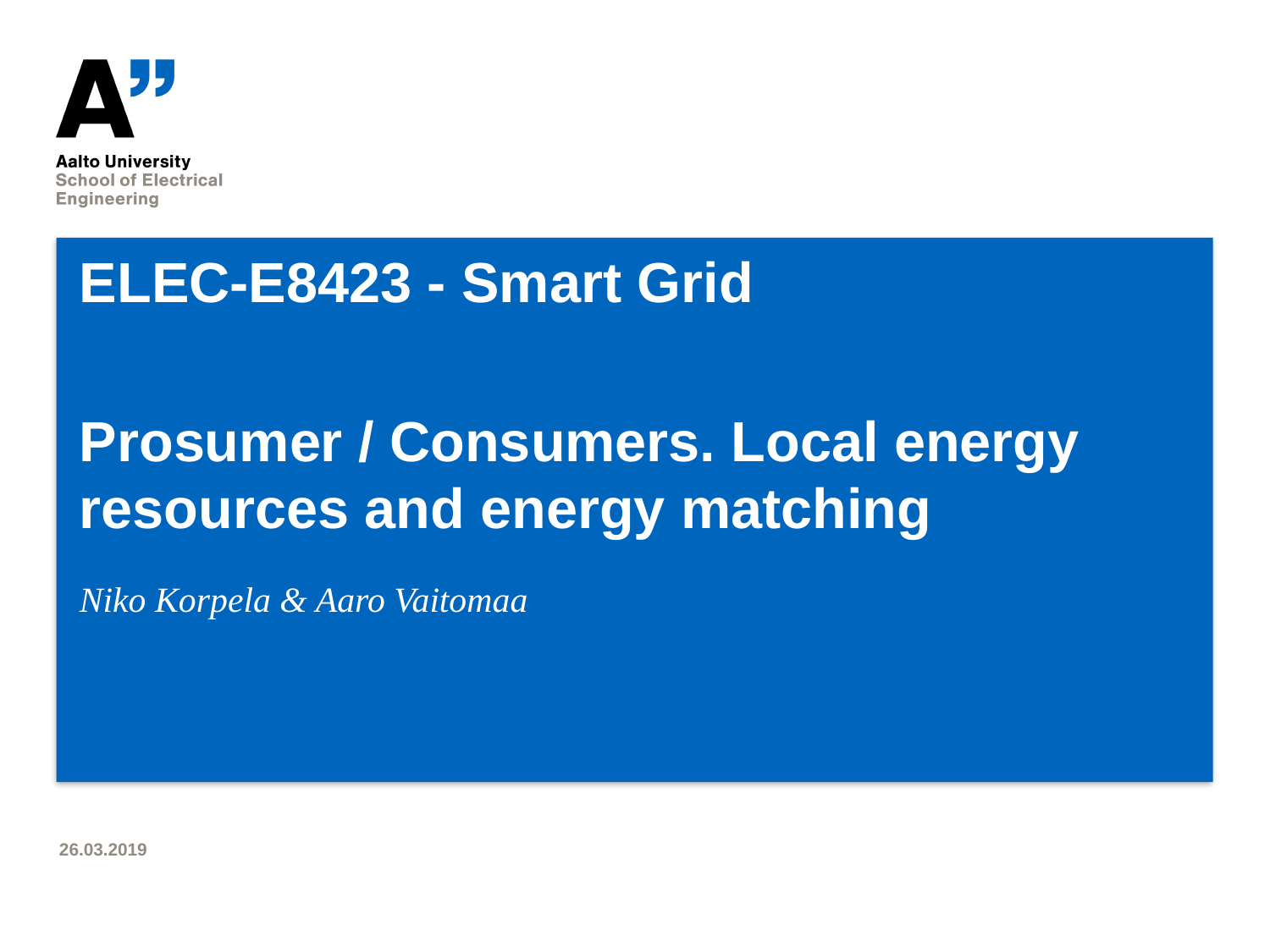

# ELEC-E8423 - Smart Grid Prosumer / Consumers. Local energy resources and energy matching
Niko Korpela & Aaro Vaitomaa

26.03.2019